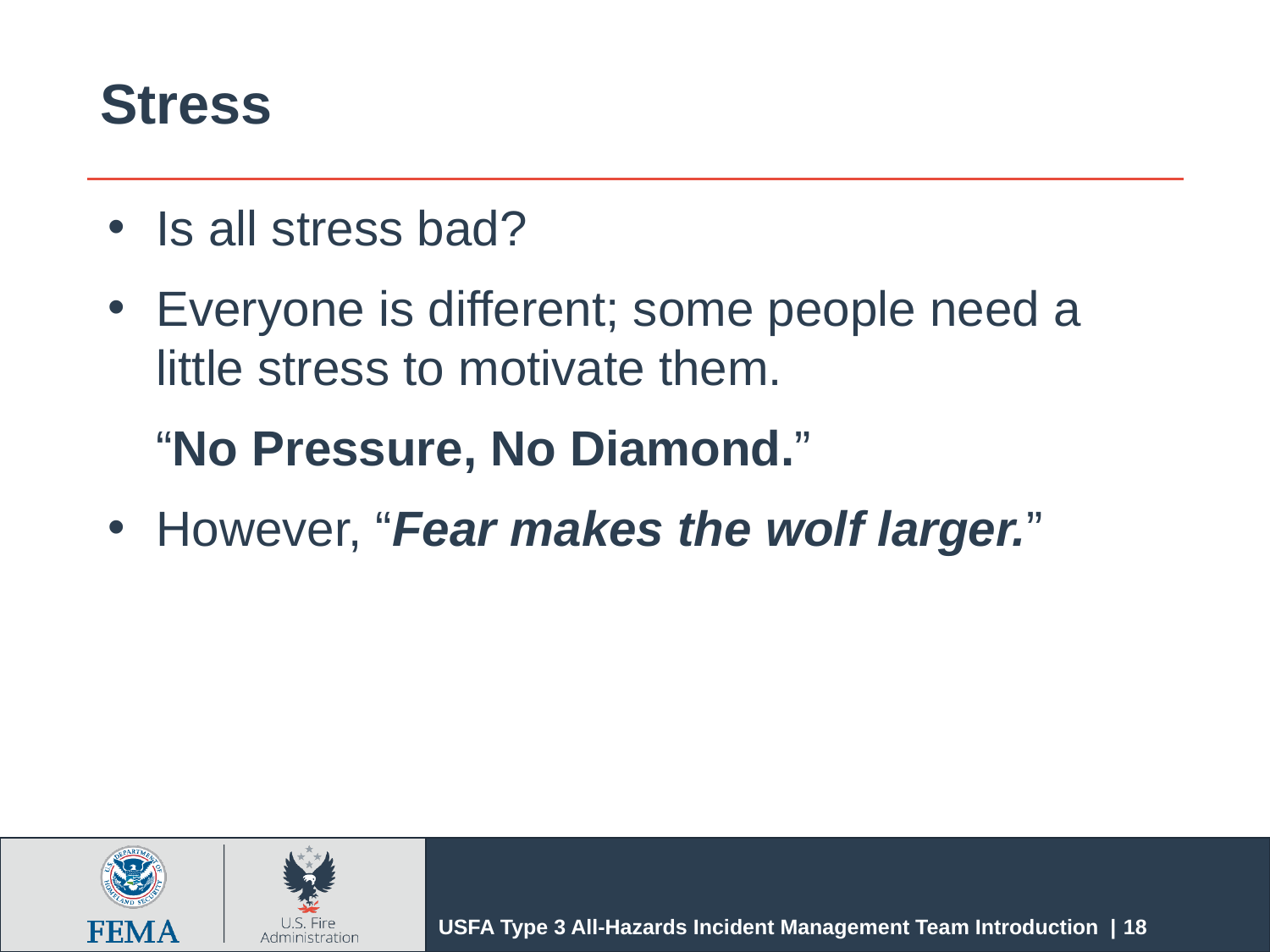

# Stress
Is all stress bad?
Everyone is different; some people need a little stress to motivate them.
	“No Pressure, No Diamond.”
However, “Fear makes the wolf larger.”

USFA Type 3 All-Hazards Incident Management Team Introduction  | 18